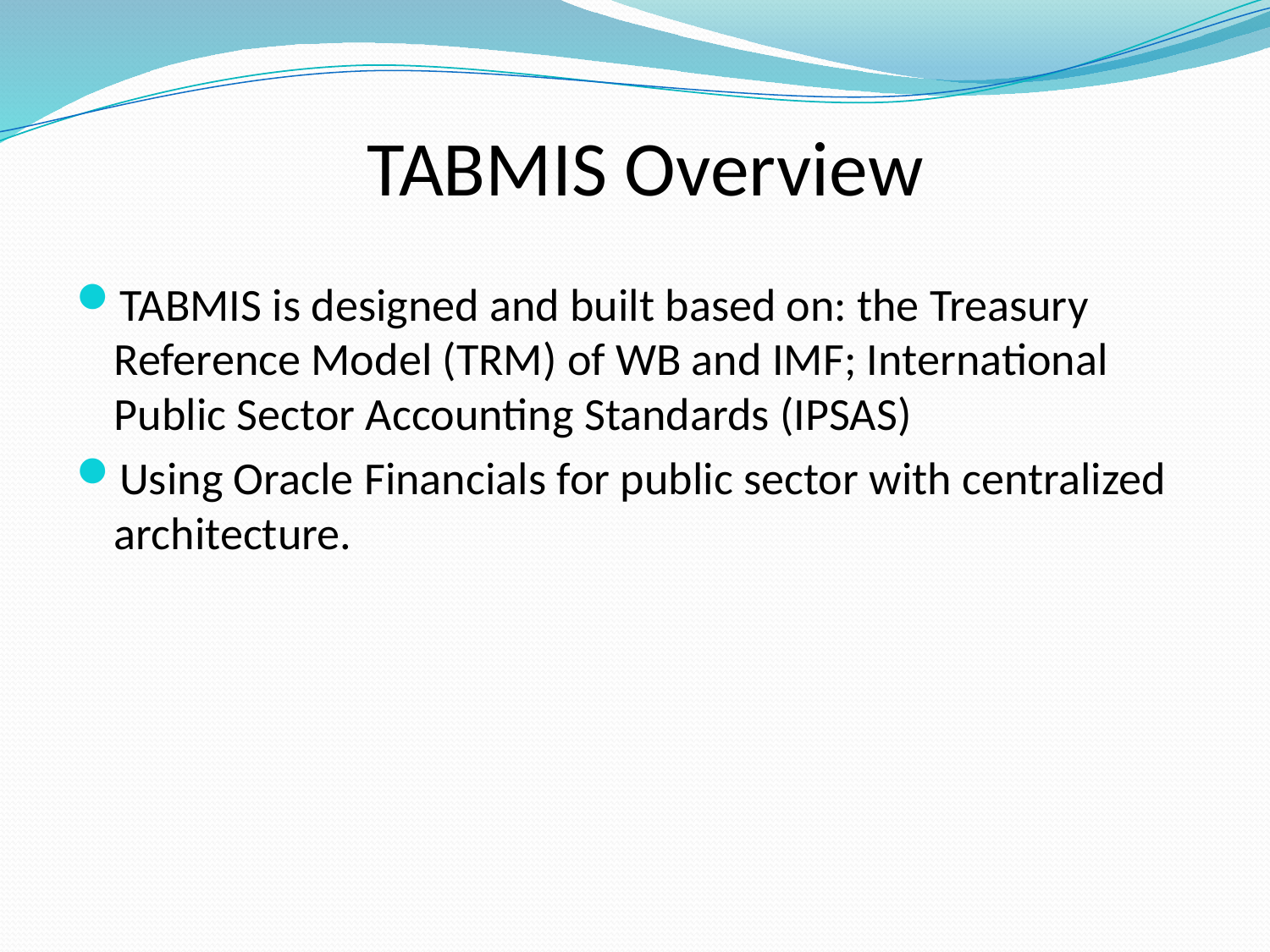

# TABMIS Overview
TABMIS is designed and built based on: the Treasury Reference Model (TRM) of WB and IMF; International Public Sector Accounting Standards (IPSAS)
Using Oracle Financials for public sector with centralized architecture.